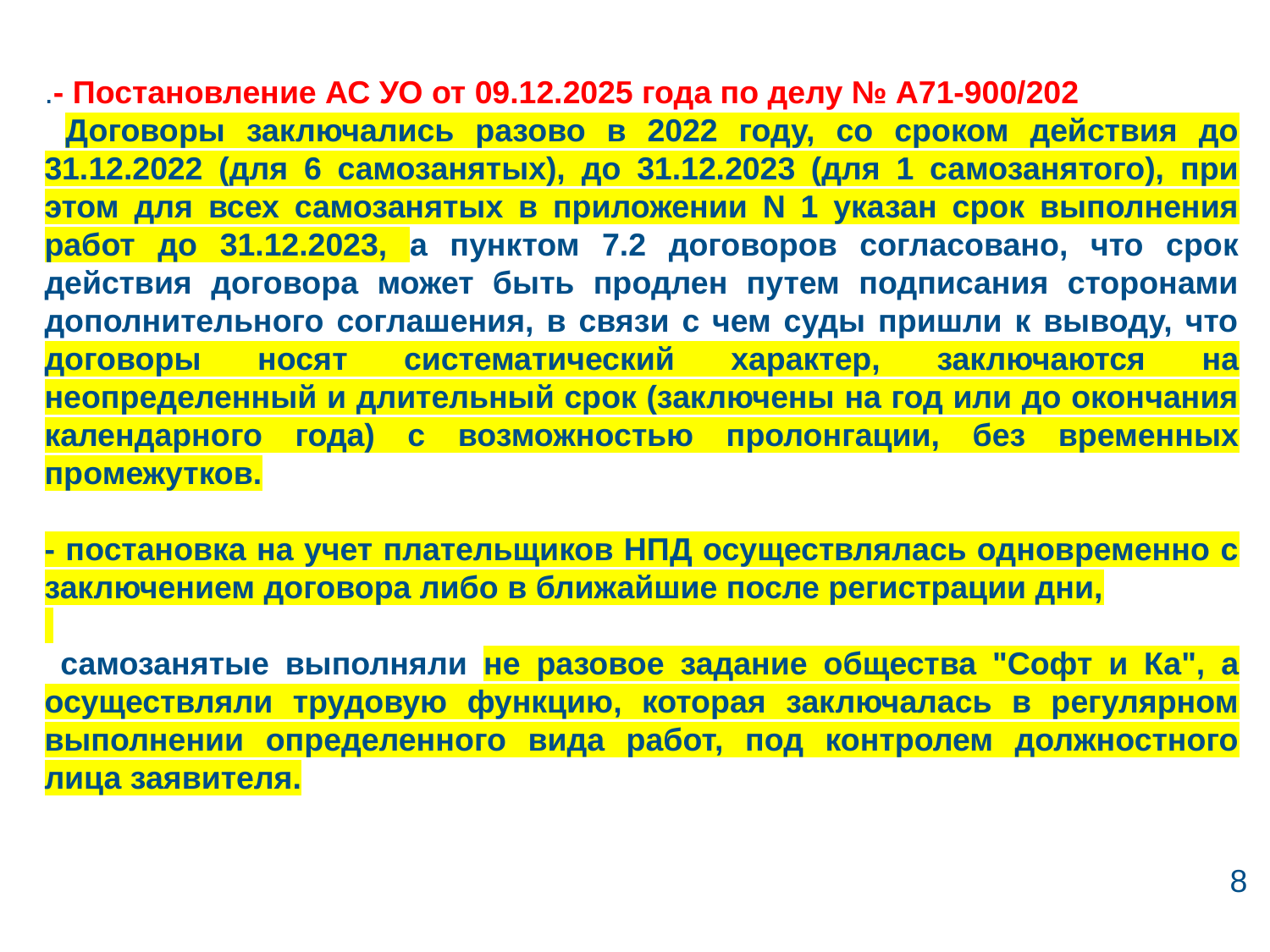

.- Постановление АС УО от 09.12.2025 года по делу № А71-900/202
 Договоры заключались разово в 2022 году, со сроком действия до 31.12.2022 (для 6 самозанятых), до 31.12.2023 (для 1 самозанятого), при этом для всех самозанятых в приложении N 1 указан срок выполнения работ до 31.12.2023, а пунктом 7.2 договоров согласовано, что срок действия договора может быть продлен путем подписания сторонами дополнительного соглашения, в связи с чем суды пришли к выводу, что договоры носят систематический характер, заключаются на неопределенный и длительный срок (заключены на год или до окончания календарного года) с возможностью пролонгации, без временных промежутков.

- постановка на учет плательщиков НПД осуществлялась одновременно с заключением договора либо в ближайшие после регистрации дни,

 самозанятые выполняли не разовое задание общества "Софт и Ка", а осуществляли трудовую функцию, которая заключалась в регулярном выполнении определенного вида работ, под контролем должностного лица заявителя.